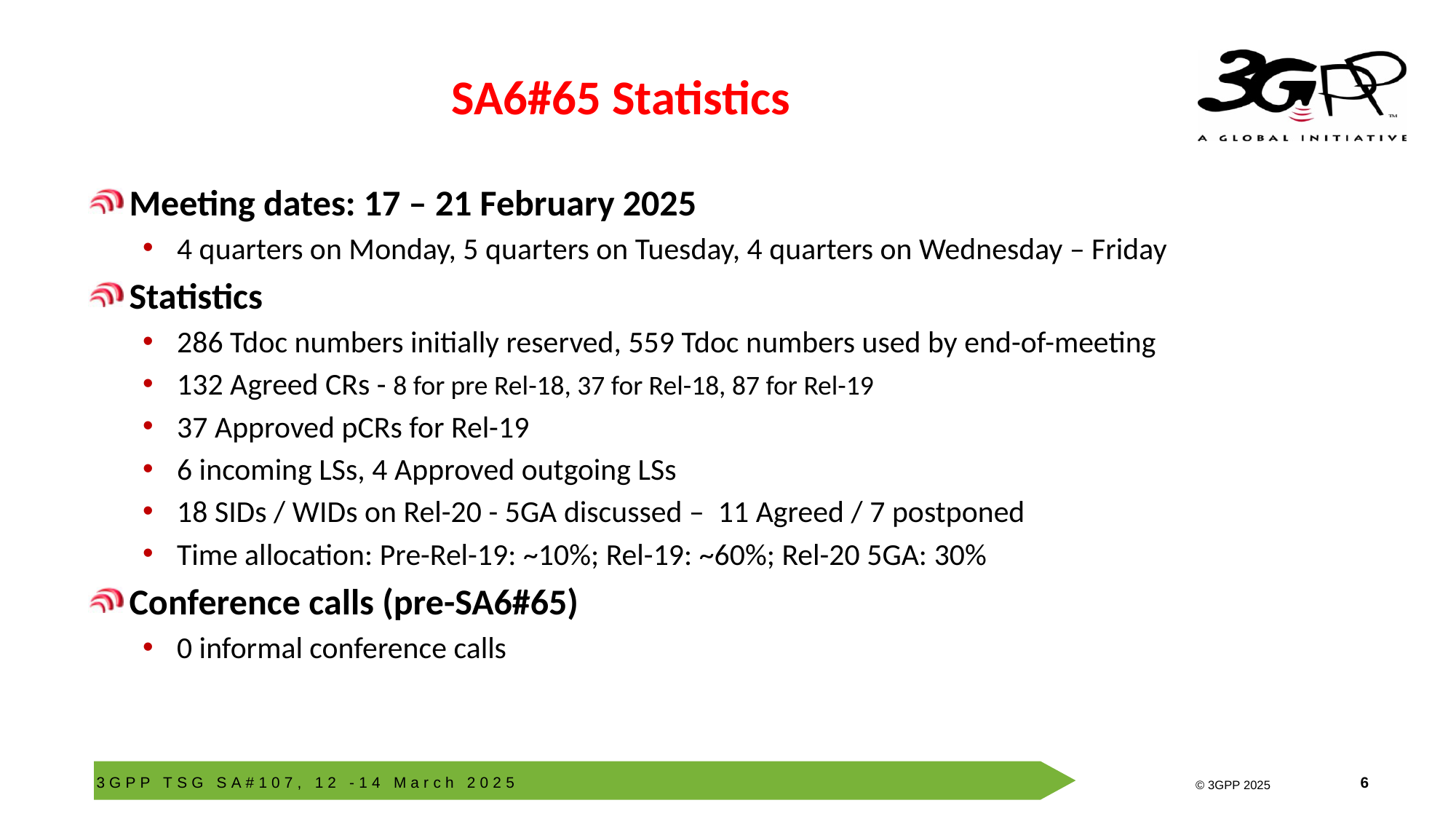

# SA6#65 Statistics
Meeting dates: 17 – 21 February 2025
4 quarters on Monday, 5 quarters on Tuesday, 4 quarters on Wednesday – Friday
Statistics
286 Tdoc numbers initially reserved, 559 Tdoc numbers used by end-of-meeting
132 Agreed CRs - 8 for pre Rel-18, 37 for Rel-18, 87 for Rel-19
37 Approved pCRs for Rel-19
6 incoming LSs, 4 Approved outgoing LSs
18 SIDs / WIDs on Rel-20 - 5GA discussed –  11 Agreed / 7 postponed
Time allocation: Pre-Rel-19: ~10%; Rel-19: ~60%; Rel-20 5GA: 30%
Conference calls (pre-SA6#65)
0 informal conference calls